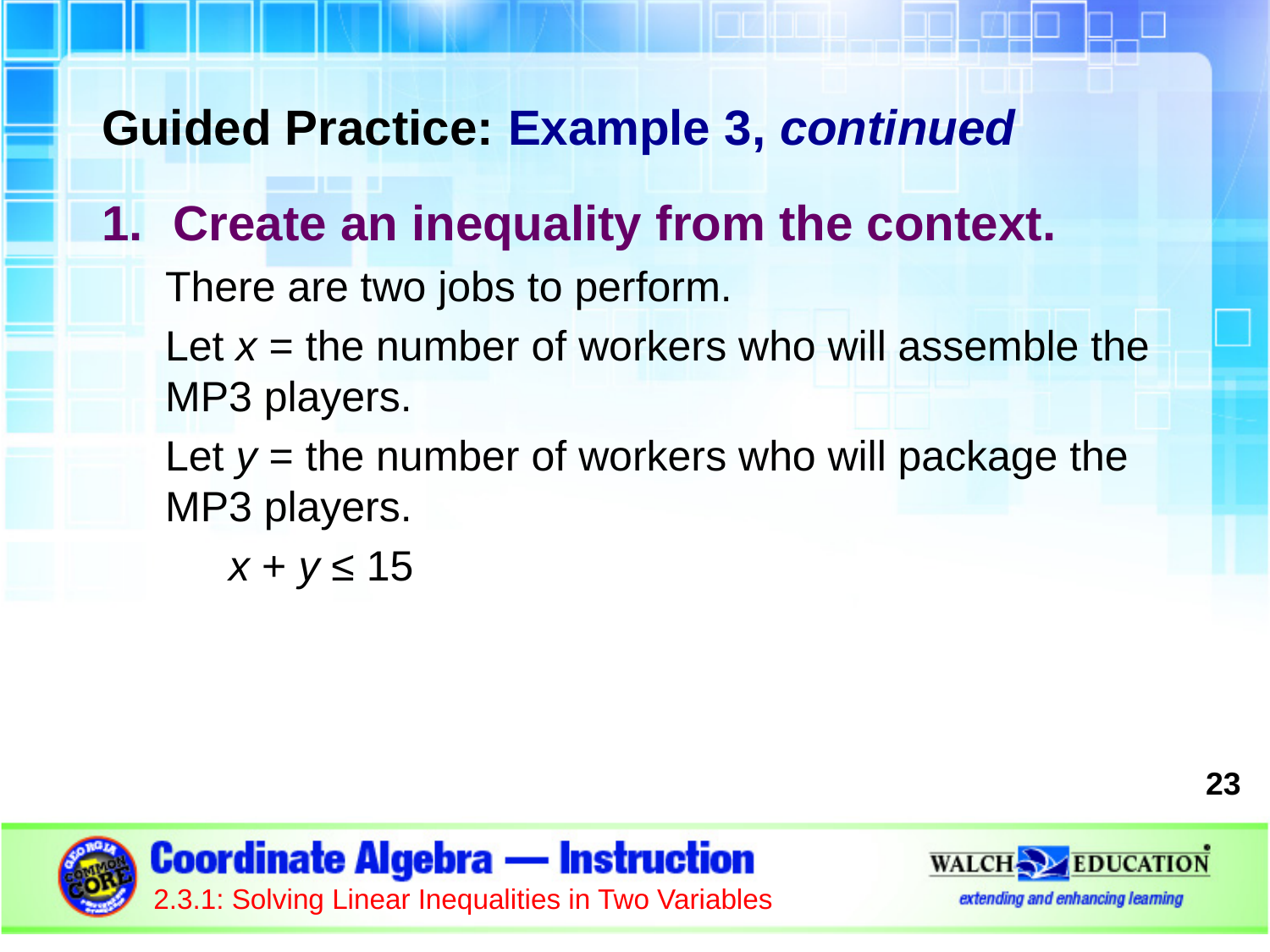

Guided Practice: Example 3, continued

Create an inequality from the context.
There are two jobs to perform.
Let x = the number of workers who will assemble the MP3 players.
Let y = the number of workers who will package the MP3 players.
x + y ≤ 15
23
2.3.1: Solving Linear Inequalities in Two Variables